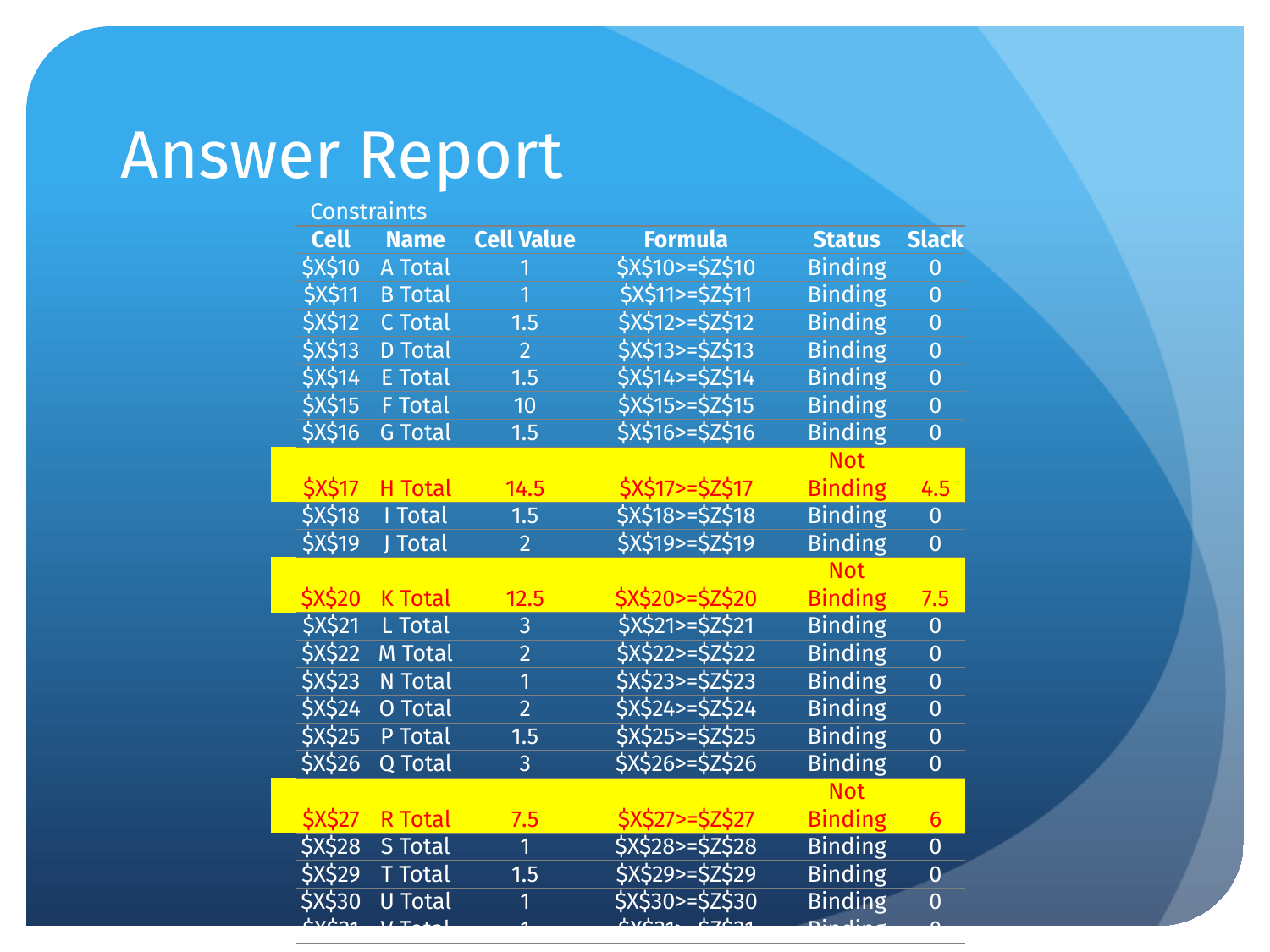

# Answer Report
| Constraints |  |  |  |  |  |  |
| --- | --- | --- | --- | --- | --- | --- |
|  | Cell | Name | Cell Value | Formula | Status | Slack |
|  | $X$10 | A Total | 1 | $X$10>=$Z$10 | Binding | 0 |
|  | $X$11 | B Total | 1 | $X$11>=$Z$11 | Binding | 0 |
|  | $X$12 | C Total | 1.5 | $X$12>=$Z$12 | Binding | 0 |
|  | $X$13 | D Total | 2 | $X$13>=$Z$13 | Binding | 0 |
|  | $X$14 | E Total | 1.5 | $X$14>=$Z$14 | Binding | 0 |
|  | $X$15 | F Total | 10 | $X$15>=$Z$15 | Binding | 0 |
|  | $X$16 | G Total | 1.5 | $X$16>=$Z$16 | Binding | 0 |
|  | $X$17 | H Total | 14.5 | $X$17>=$Z$17 | Not Binding | 4.5 |
|  | $X$18 | I Total | 1.5 | $X$18>=$Z$18 | Binding | 0 |
|  | $X$19 | J Total | 2 | $X$19>=$Z$19 | Binding | 0 |
|  | $X$20 | K Total | 12.5 | $X$20>=$Z$20 | Not Binding | 7.5 |
|  | $X$21 | L Total | 3 | $X$21>=$Z$21 | Binding | 0 |
|  | $X$22 | M Total | 2 | $X$22>=$Z$22 | Binding | 0 |
|  | $X$23 | N Total | 1 | $X$23>=$Z$23 | Binding | 0 |
|  | $X$24 | O Total | 2 | $X$24>=$Z$24 | Binding | 0 |
|  | $X$25 | P Total | 1.5 | $X$25>=$Z$25 | Binding | 0 |
|  | $X$26 | Q Total | 3 | $X$26>=$Z$26 | Binding | 0 |
|  | $X$27 | R Total | 7.5 | $X$27>=$Z$27 | Not Binding | 6 |
|  | $X$28 | S Total | 1 | $X$28>=$Z$28 | Binding | 0 |
|  | $X$29 | T Total | 1.5 | $X$29>=$Z$29 | Binding | 0 |
|  | $X$30 | U Total | 1 | $X$30>=$Z$30 | Binding | 0 |
|  | $X$31 | V Total | 1 | $X$31>=$Z$31 | Binding | 0 |
|  | $X$32 | W Total | 1 | $X$32>=$Z$32 | Binding | 0 |
|  | $X$33 | X Total | 1.5 | $X$33>=$Z$33 | Binding | 0 |